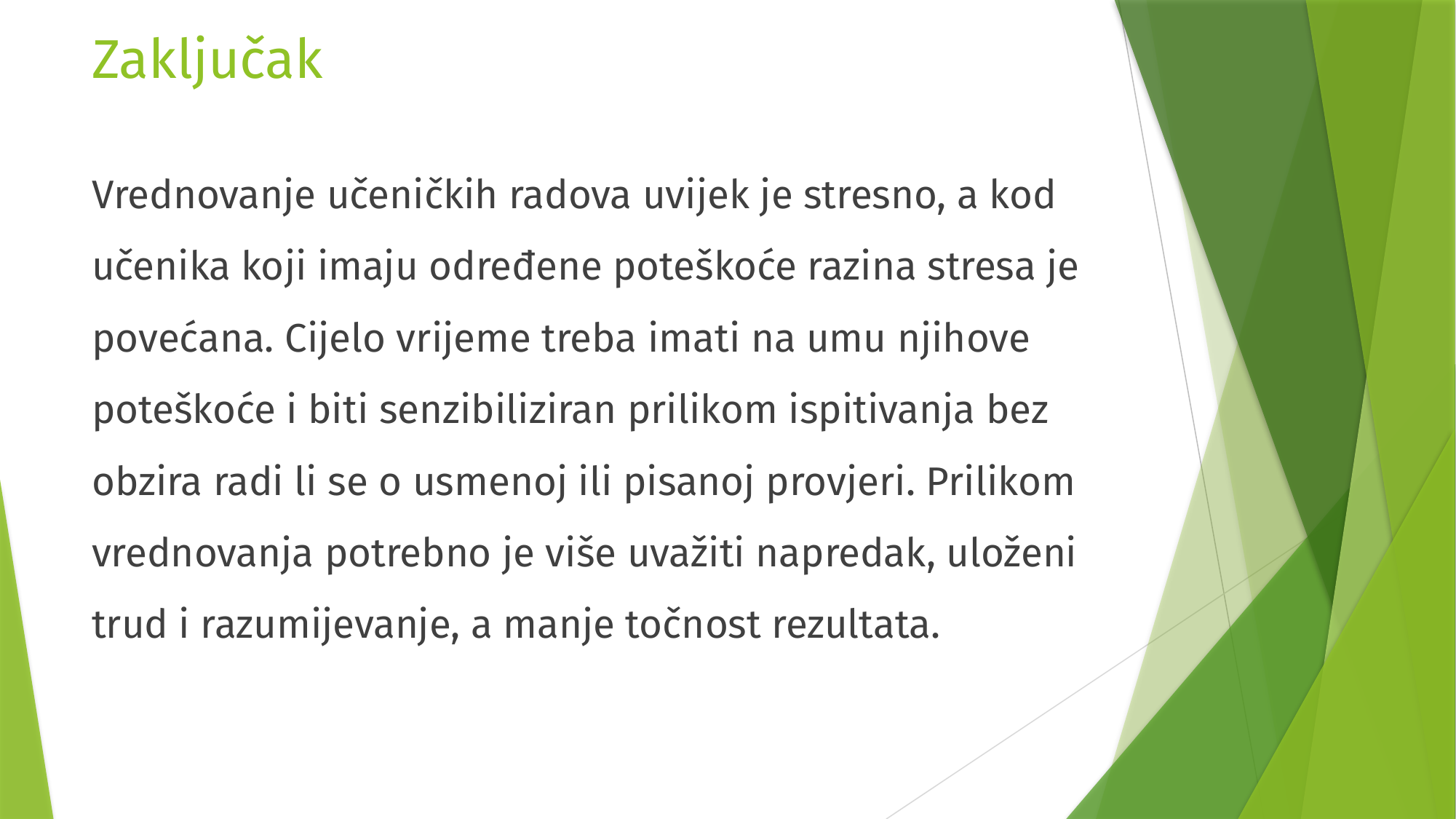

# Zaključak
Vrednovanje učeničkih radova uvijek je stresno, a kod učenika koji imaju određene poteškoće razina stresa je povećana. Cijelo vrijeme treba imati na umu njihove poteškoće i biti senzibiliziran prilikom ispitivanja bez obzira radi li se o usmenoj ili pisanoj provjeri. Prilikom vrednovanja potrebno je više uvažiti napredak, uloženi trud i razumijevanje, a manje točnost rezultata.